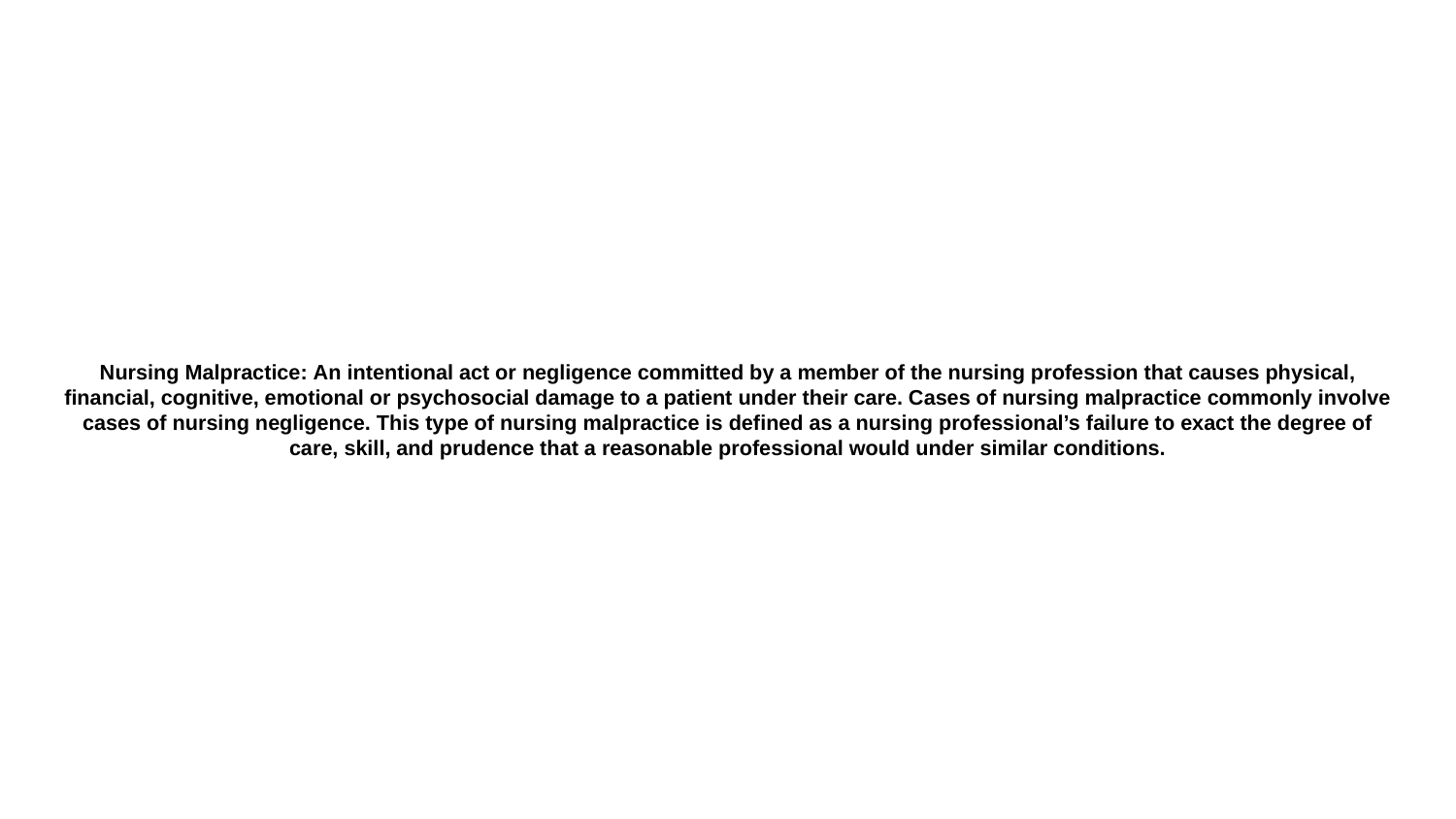

# Nursing Malpractice: An intentional act or negligence committed by a member of the nursing profession that causes physical, financial, cognitive, emotional or psychosocial damage to a patient under their care. Cases of nursing malpractice commonly involve cases of nursing negligence. This type of nursing malpractice is defined as a nursing professional’s failure to exact the degree of care, skill, and prudence that a reasonable professional would under similar conditions.